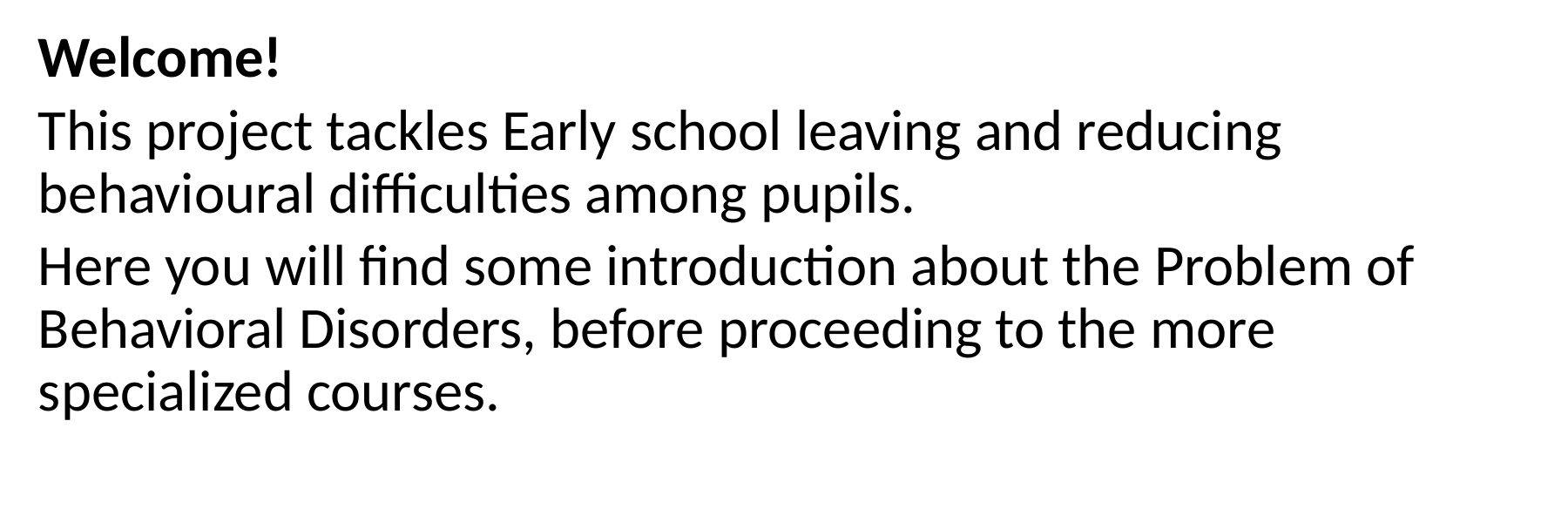

Welcome!
This project tackles Early school leaving and reducing behavioural difficulties among pupils.
Here you will find some introduction about the Problem of Behavioral Disorders, before proceeding to the more specialized courses.